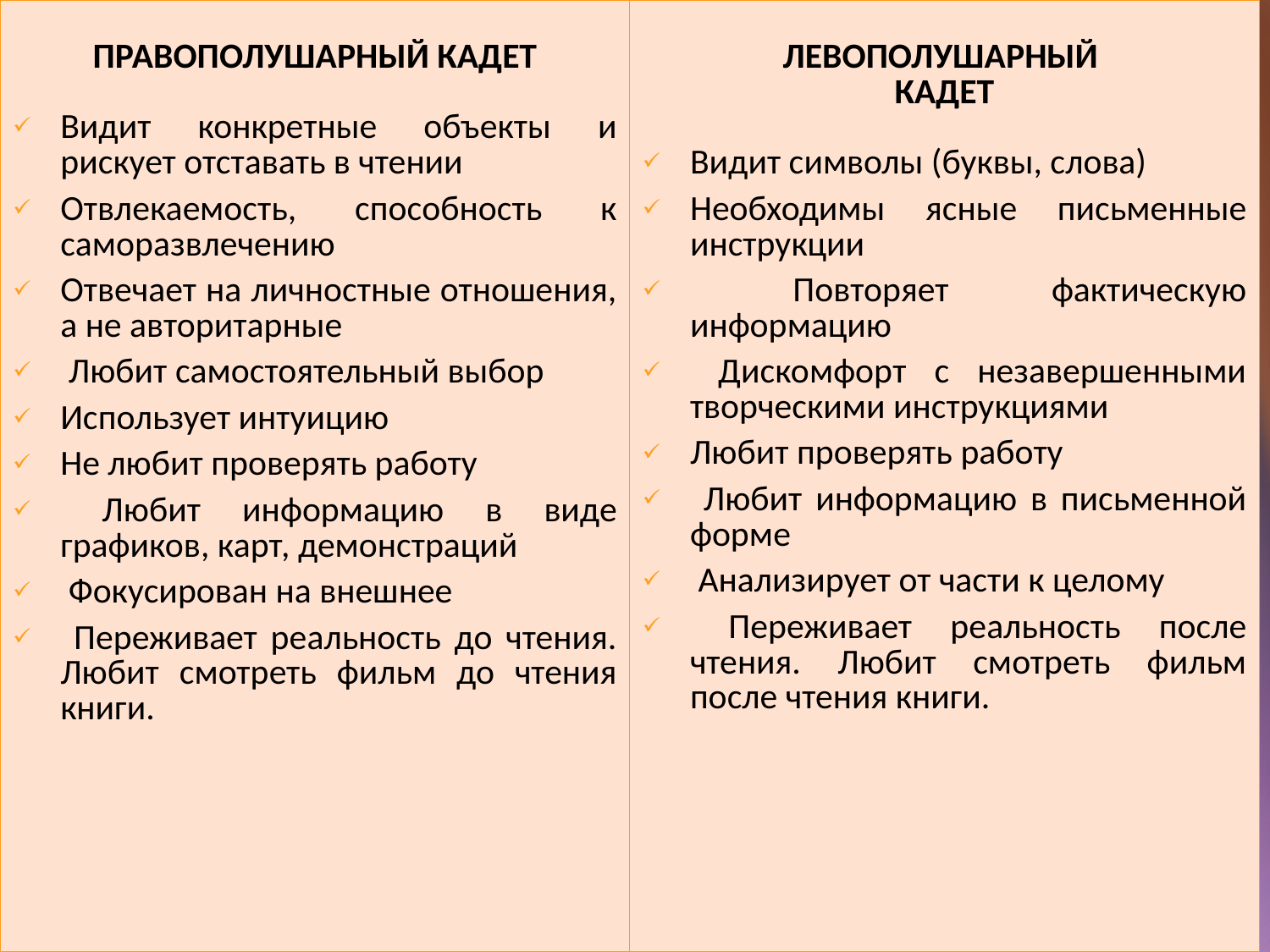

| ПРАВОПОЛУШАРНЫЙ КАДЕТ Видит конкретные объекты и рискует отставать в чтении Отвлекаемость, способность к саморазвлечению Отвечает на личностные отношения, а не авторитарные Любит самостоятельный выбор Использует интуицию Не любит проверять работу Любит информацию в виде графиков, карт, демонстраций Фокусирован на внешнее Переживает реальность до чтения. Любит смотреть фильм до чтения книги. | ЛЕВОПОЛУШАРНЫЙ КАДЕТ Видит символы (буквы, слова) Необходимы ясные письменные инструкции Повторяет фактическую информацию Дискомфорт с незавершенными творческими инструкциями Любит проверять работу Любит информацию в письменной форме Анализирует от части к целому Переживает реальность после чтения. Любит смотреть фильм после чтения книги. |
| --- | --- |